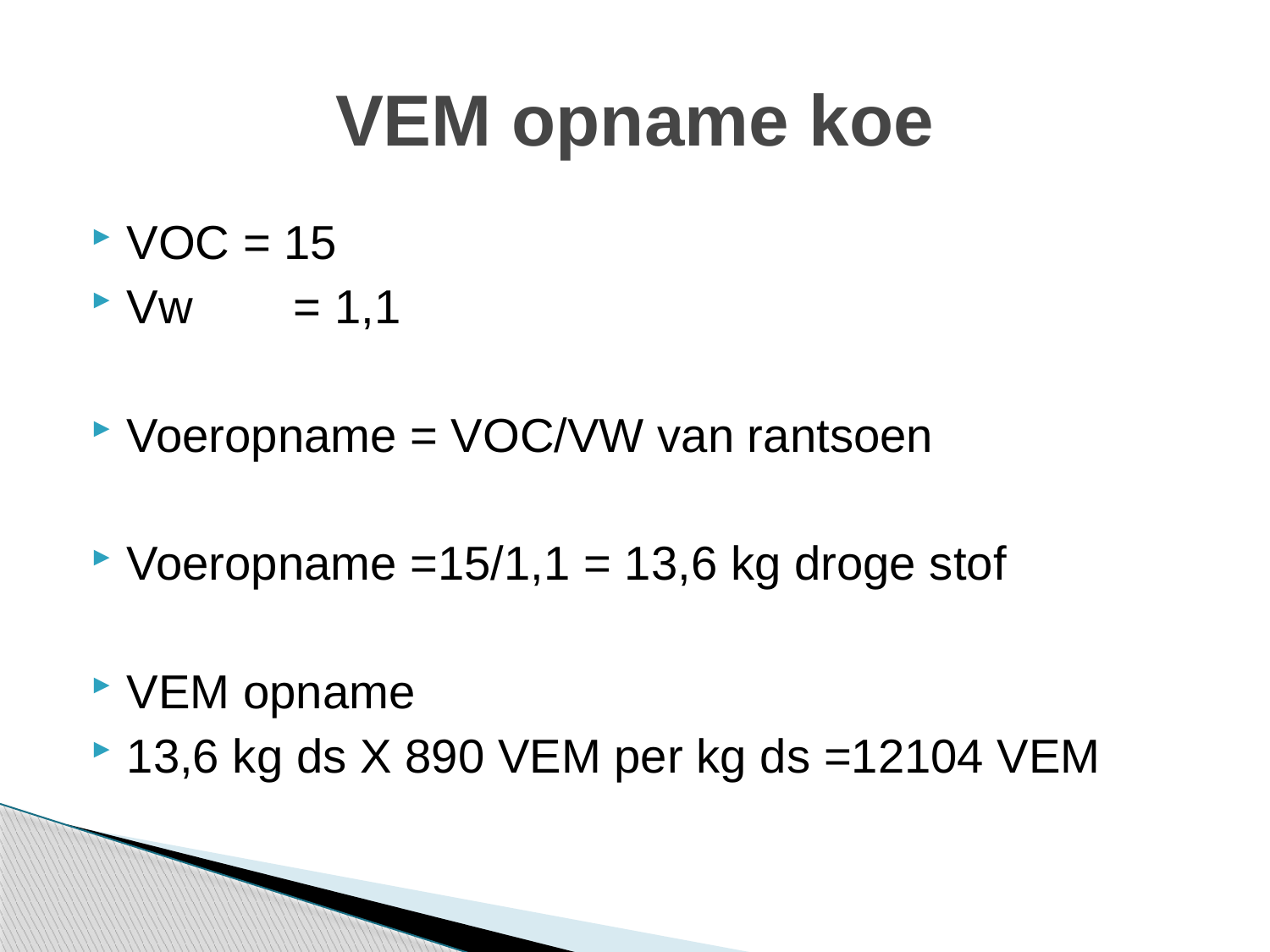

# VEM opname koe
VOC = 15
Vw	   = 1,1

Voeropname = VOC/VW van rantsoen

Voeropname =15/1,1 = 13,6 kg droge stof

VEM opname
13,6 kg ds X 890 VEM per kg ds =12104 VEM